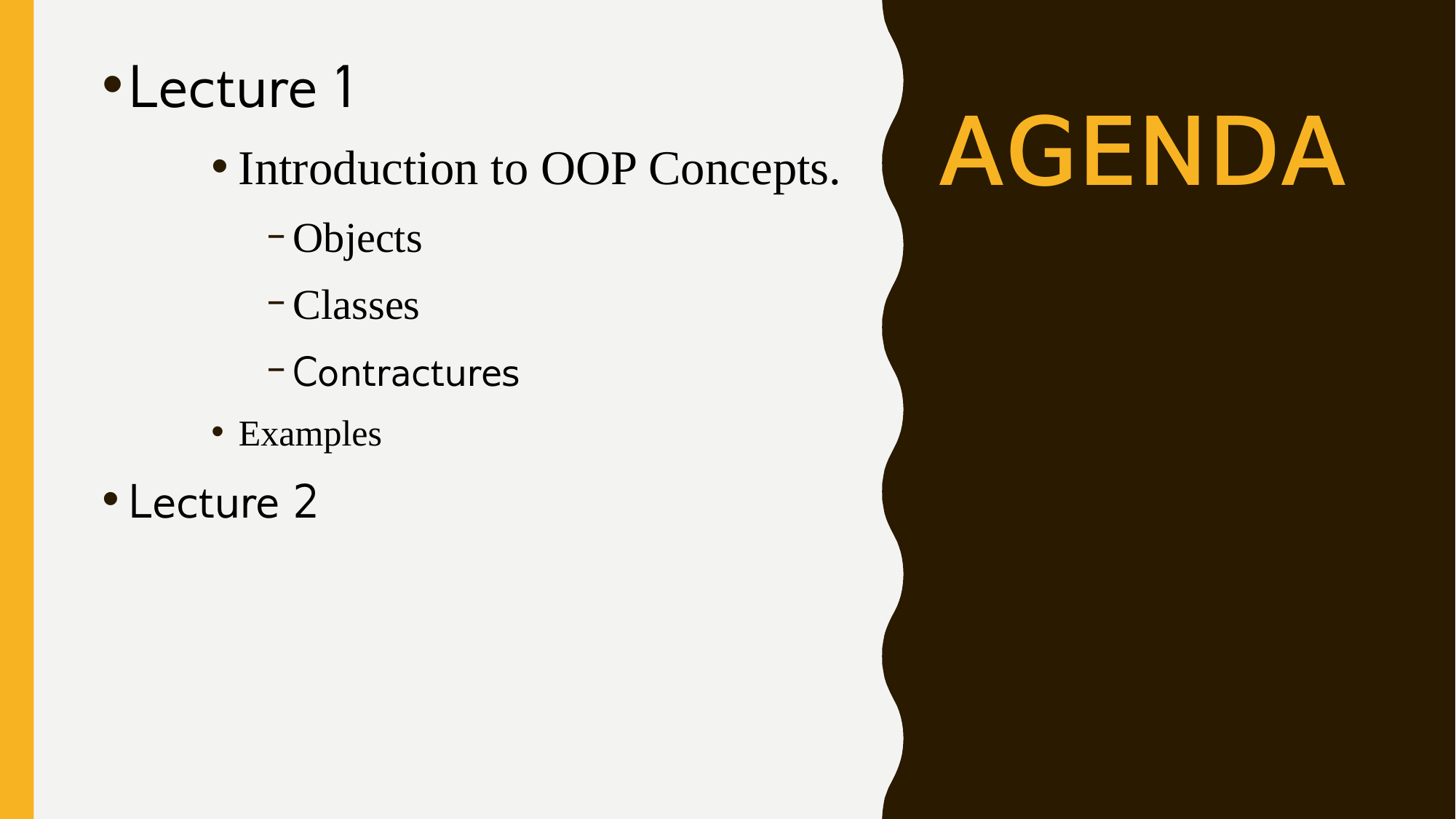

Lecture 1
Introduction to OOP Concepts.
Objects
Classes
Contractures
Examples
Lecture 2

# Agenda